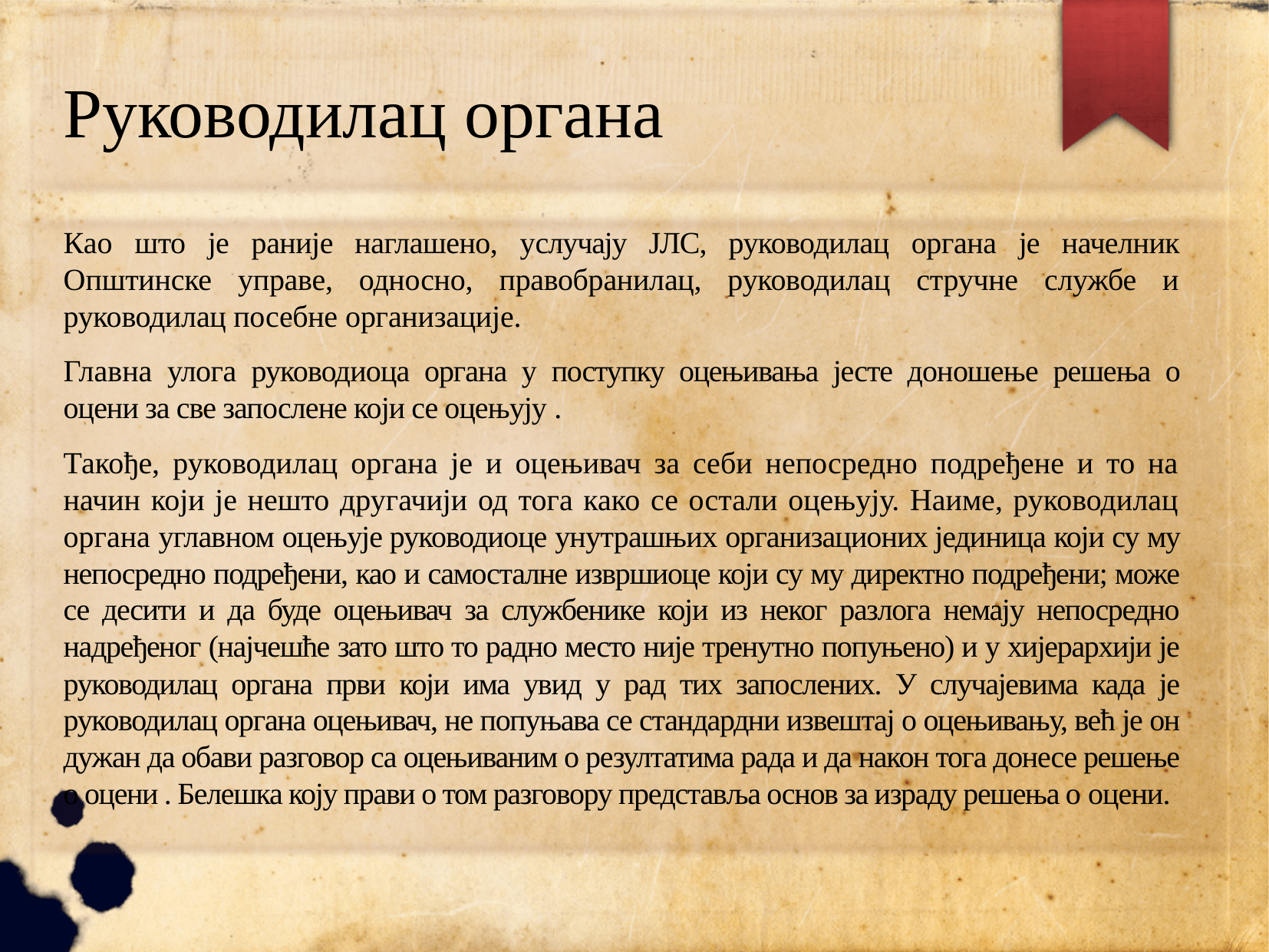

# Руководилац органа
Као што је раније наглашено, услучају ЈЛС, руководилац органа је начелник Општинске управе, односно, правобранилац, руководилац стручне службе и руководилац посебне организације.
Главна улога руководиоца органа у поступку оцењивања јесте доношење решења о оцени за све запослене који се оцењују .
Такође, руководилац органа је и оцењивач за себи непосредно подређене и то на начин који је нешто другачији од тога како се остали оцењују. Наиме, руководилац органа углавном оцењује руководиоце унутрашњих организационих јединица који су му непосредно подређени, као и самосталне извршиоце који су му директно подређени; може се десити и да буде оцењивач за службенике који из неког разлога немају непосредно надређеног (најчешће зато што то радно место није тренутно попуњено) и у хијерархији је руководилац органа први који има увид у рад тих запослених. У случајевима када је руководилац органа оцењивач, не попуњава се стандардни извештај о оцењивању, већ је он дужан да обави разговор са оцењиваним о резултатима рада и да након тога донесе решење о оцени . Белешка коју прави о том разговору представља основ за израду решења о оцени.